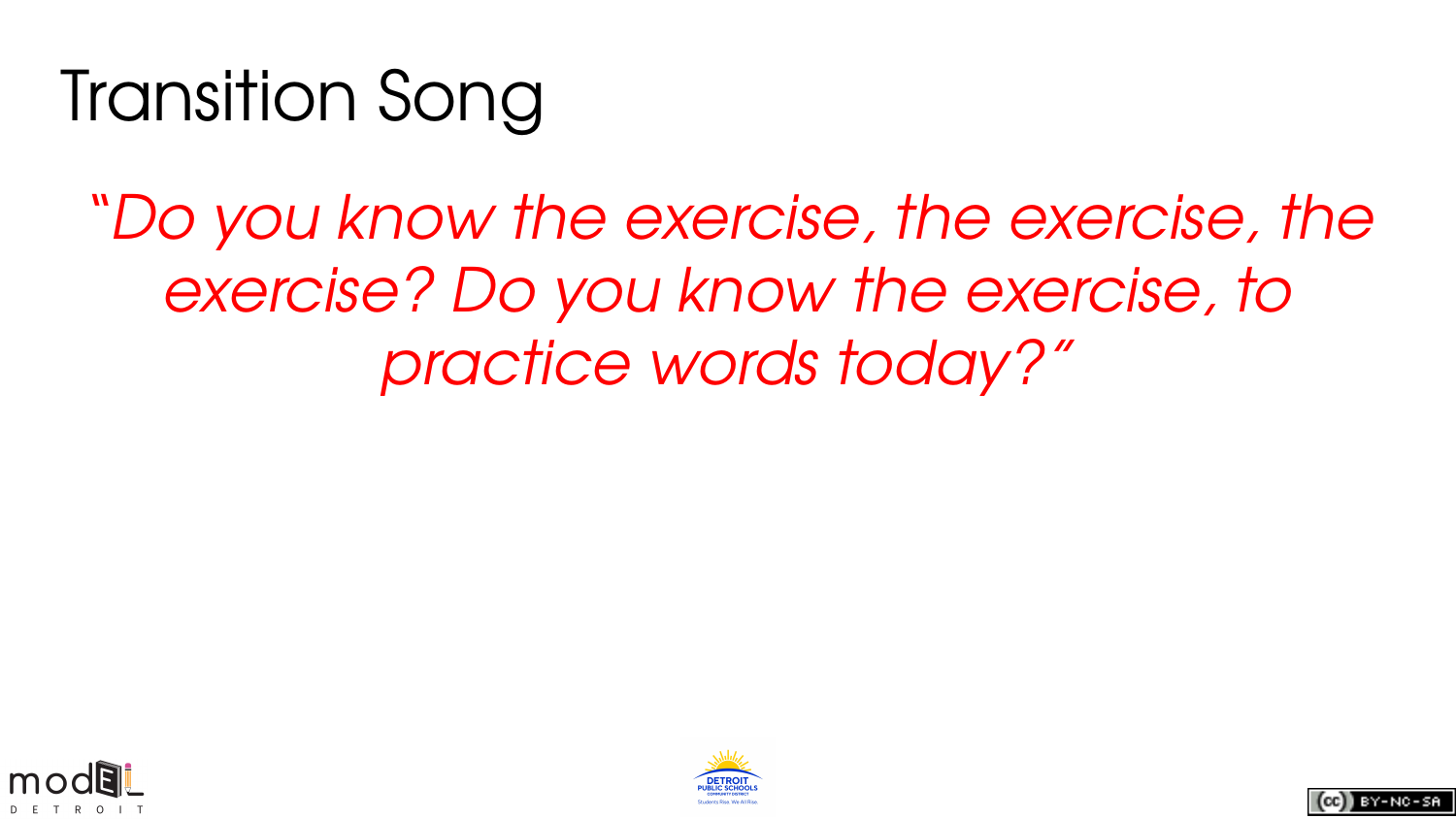

# Transition Song
“Do you know the exercise, the exercise, the exercise? Do you know the exercise, to practice words today?”